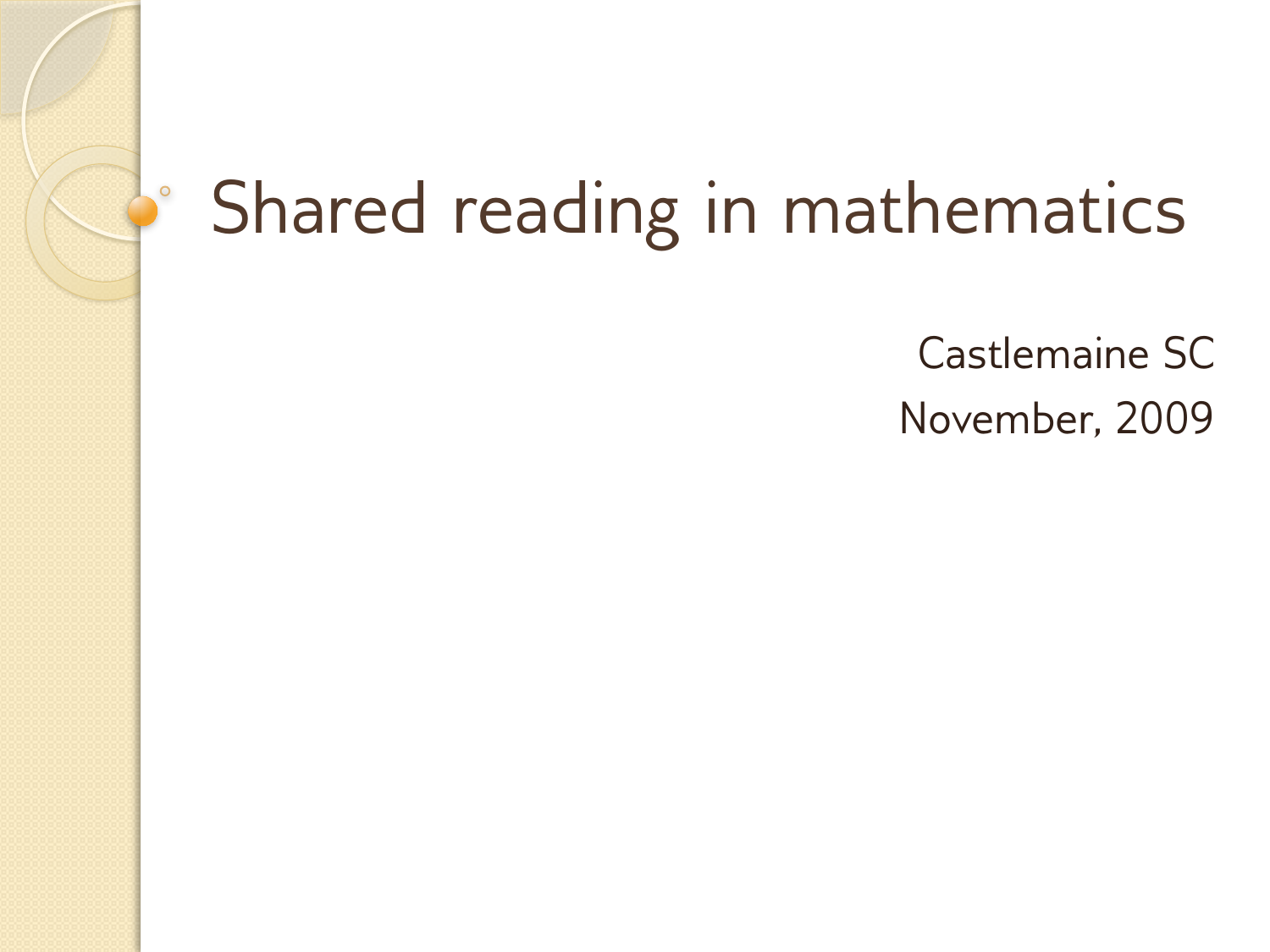

# Shared reading in mathematics

Castlemaine SC
November, 2009